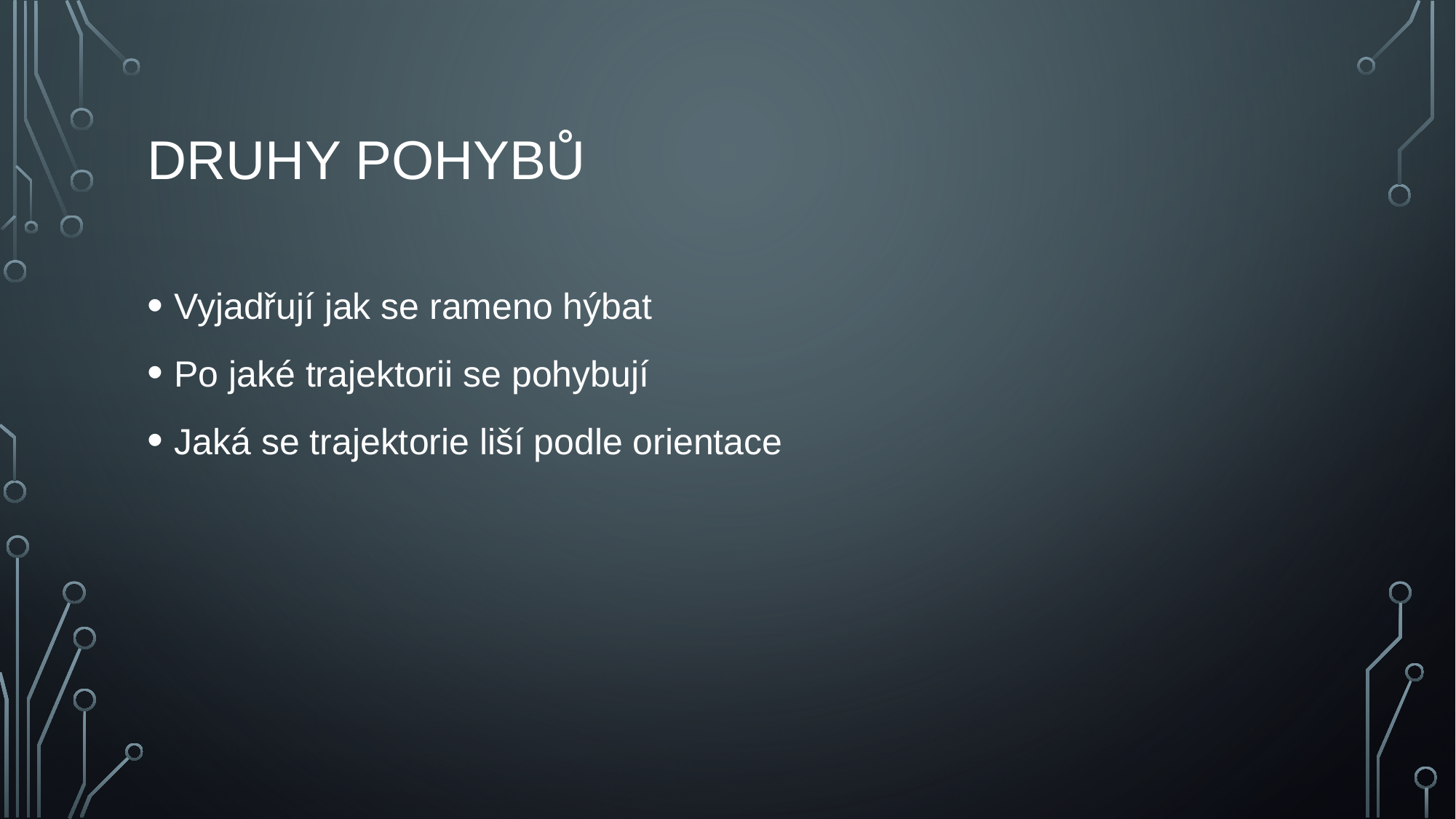

# Druhy PohYbů
Vyjadřují jak se rameno hýbat
Po jaké trajektorii se pohybují
Jaká se trajektorie liší podle orientace